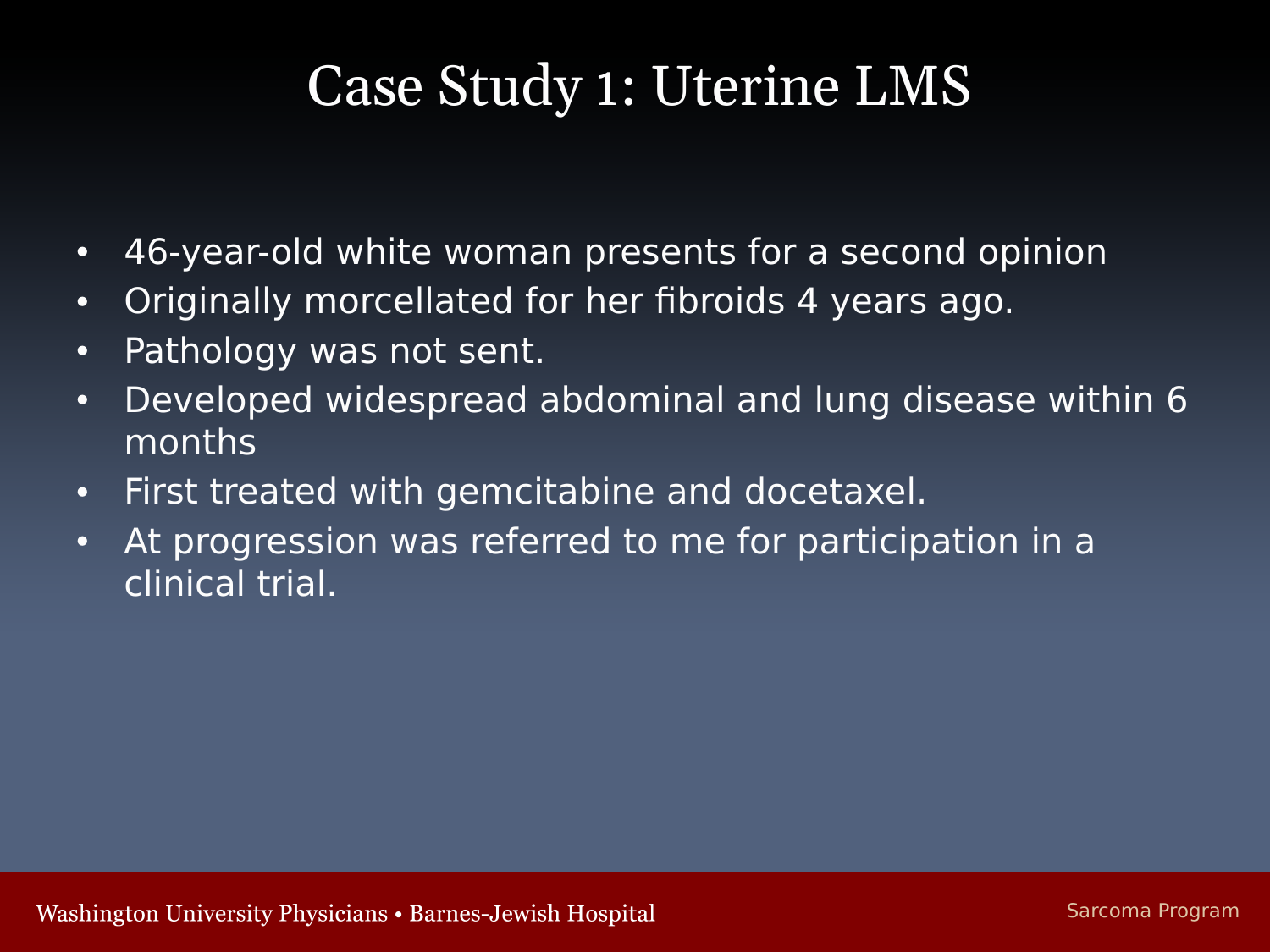

# Case Study 1: Uterine LMS
46-year-old white woman presents for a second opinion
Originally morcellated for her fibroids 4 years ago.
Pathology was not sent.
Developed widespread abdominal and lung disease within 6 months
First treated with gemcitabine and docetaxel.
At progression was referred to me for participation in a clinical trial.